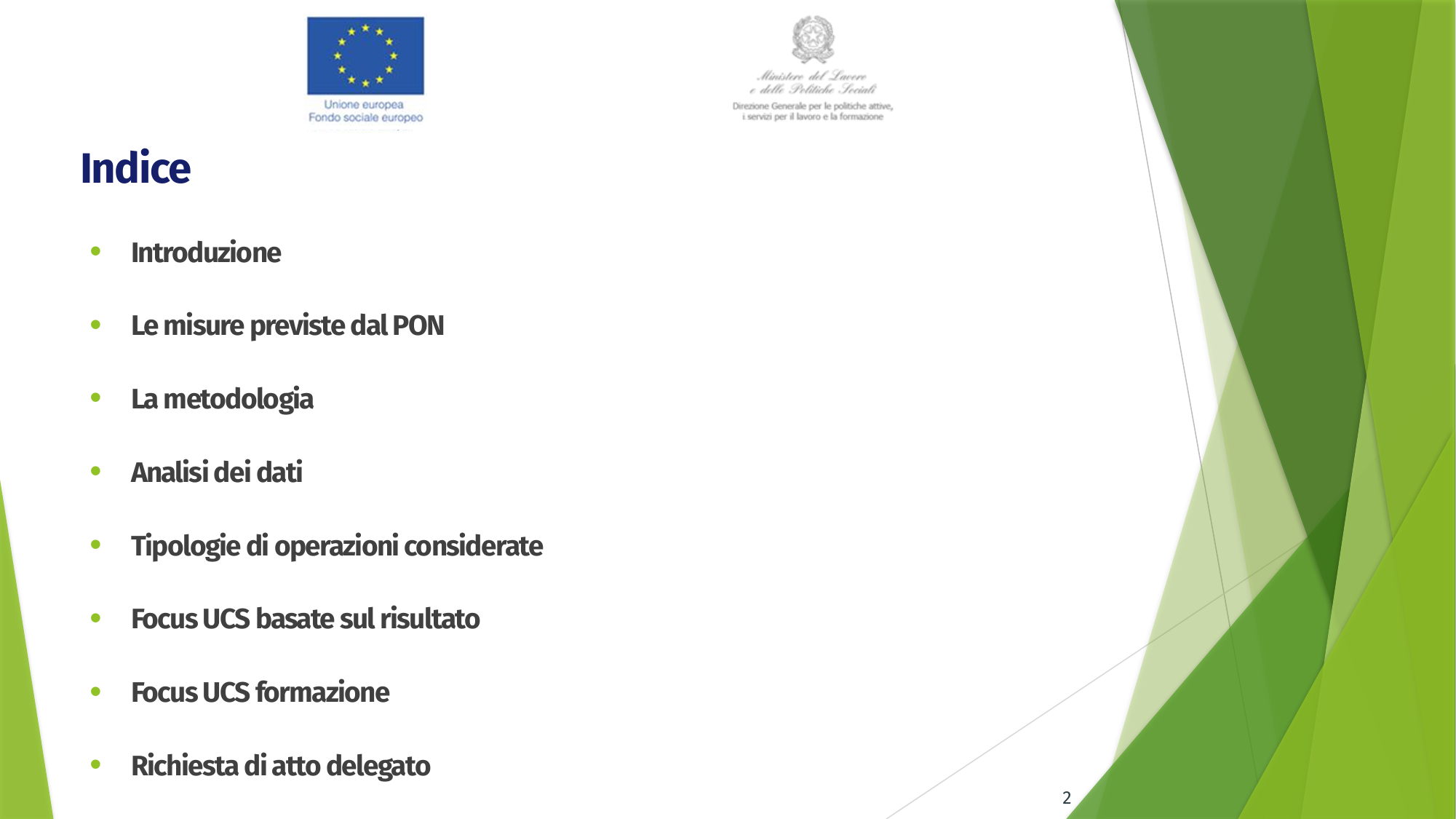

# Indice
Introduzione
Le misure previste dal PON
La metodologia
Analisi dei dati
Tipologie di operazioni considerate
Focus UCS basate sul risultato
Focus UCS formazione
Richiesta di atto delegato